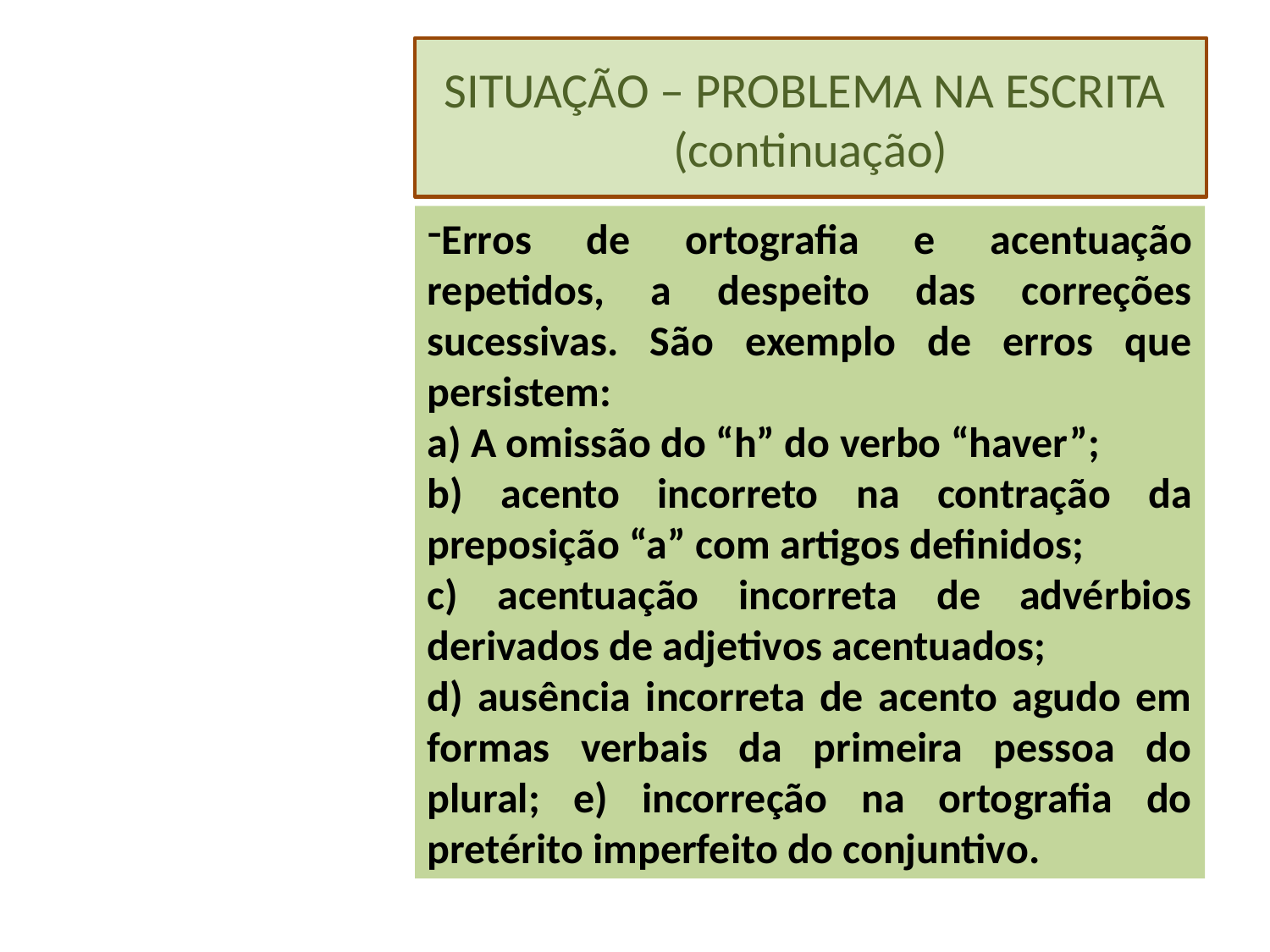

# SITUAÇÃO – PROBLEMA NA ESCRITA (continuação)
Erros de ortografia e acentuação repetidos, a despeito das correções sucessivas. São exemplo de erros que persistem:
a) A omissão do “h” do verbo “haver”;
b) acento incorreto na contração da preposição “a” com artigos definidos;
c) acentuação incorreta de advérbios derivados de adjetivos acentuados;
d) ausência incorreta de acento agudo em formas verbais da primeira pessoa do plural; e) incorreção na ortografia do pretérito imperfeito do conjuntivo.